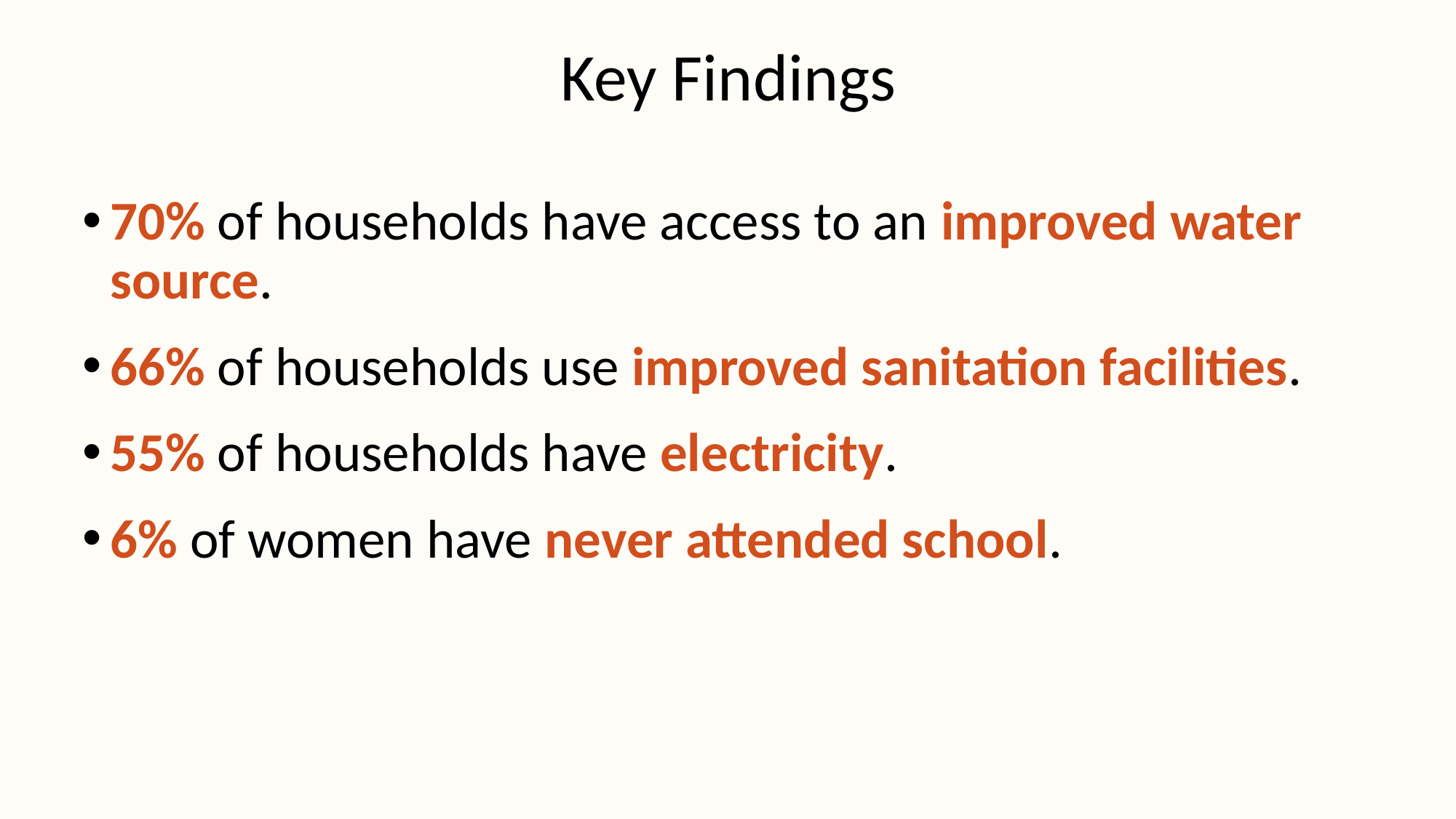

# Key Findings
70% of households have access to an improved water source.
66% of households use improved sanitation facilities.
55% of households have electricity.
6% of women have never attended school.